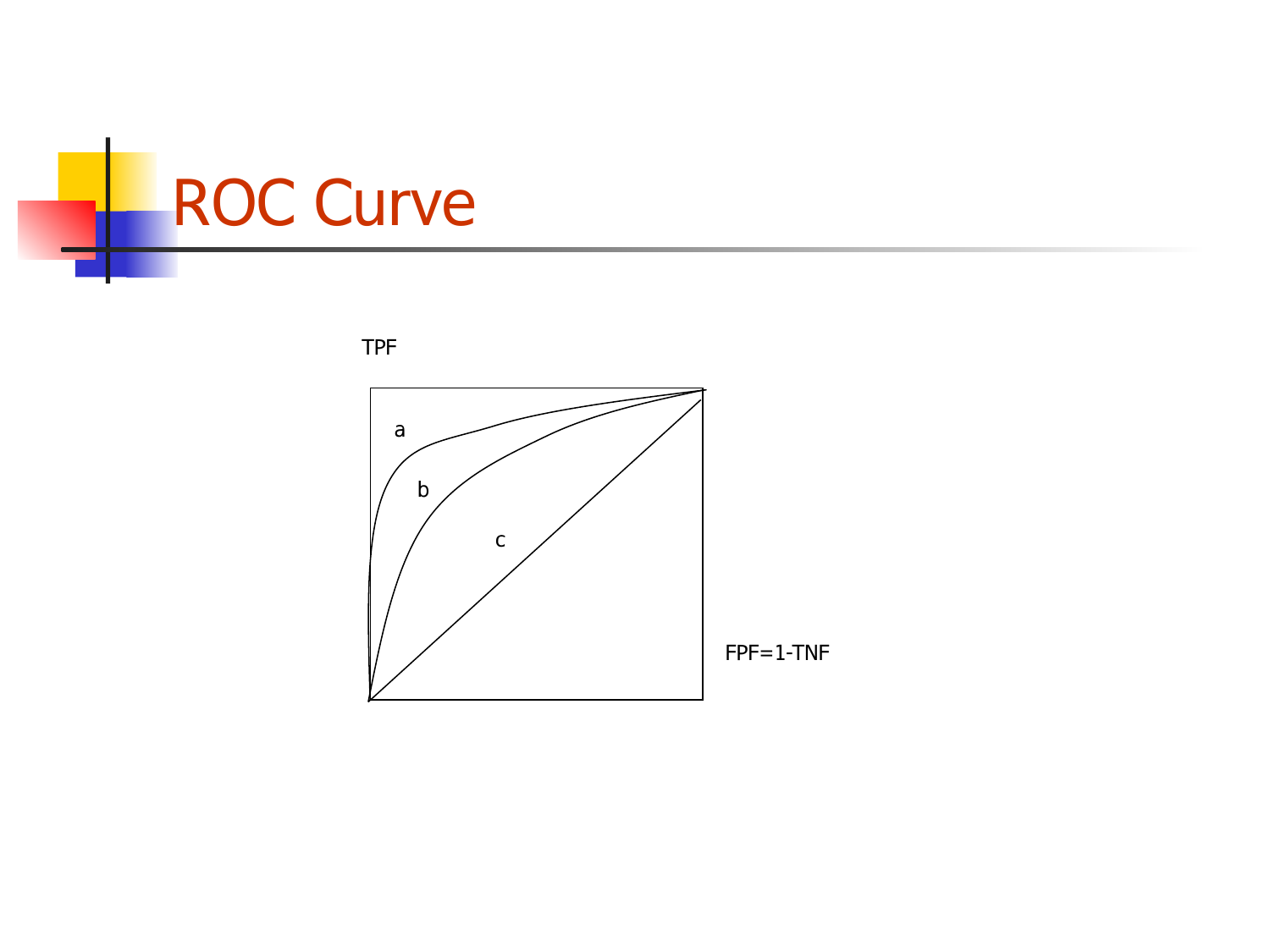

ROC Curve
TPF

a
b
c
FPF=1-TNF